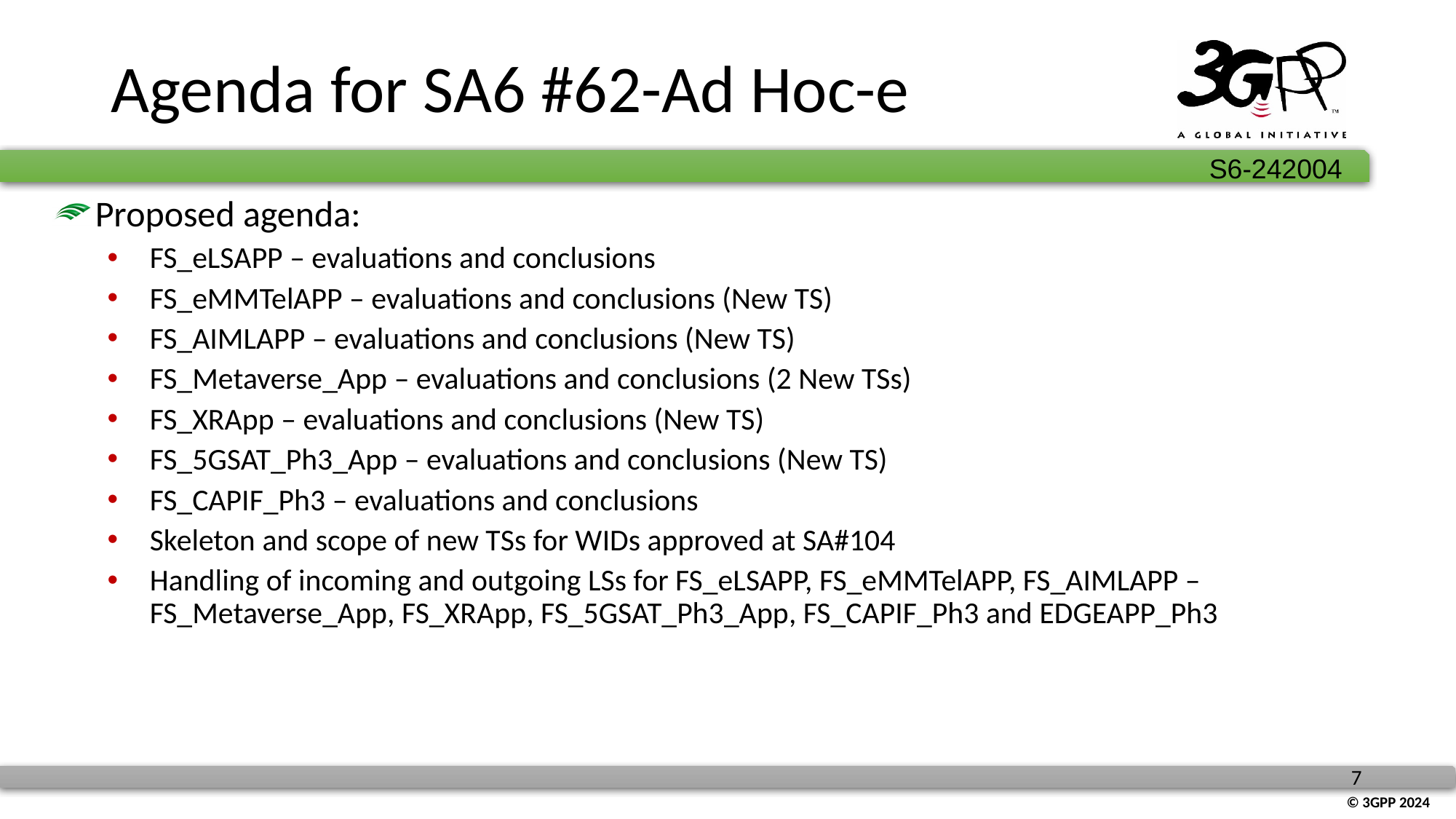

# Agenda for SA6 #62-Ad Hoc-e
Proposed agenda:
FS_eLSAPP – evaluations and conclusions
FS_eMMTelAPP – evaluations and conclusions (New TS)
FS_AIMLAPP – evaluations and conclusions (New TS)
FS_Metaverse_App – evaluations and conclusions (2 New TSs)
FS_XRApp – evaluations and conclusions (New TS)
FS_5GSAT_Ph3_App – evaluations and conclusions (New TS)
FS_CAPIF_Ph3 – evaluations and conclusions
Skeleton and scope of new TSs for WIDs approved at SA#104
Handling of incoming and outgoing LSs for FS_eLSAPP, FS_eMMTelAPP, FS_AIMLAPP –FS_Metaverse_App, FS_XRApp, FS_5GSAT_Ph3_App, FS_CAPIF_Ph3 and EDGEAPP_Ph3